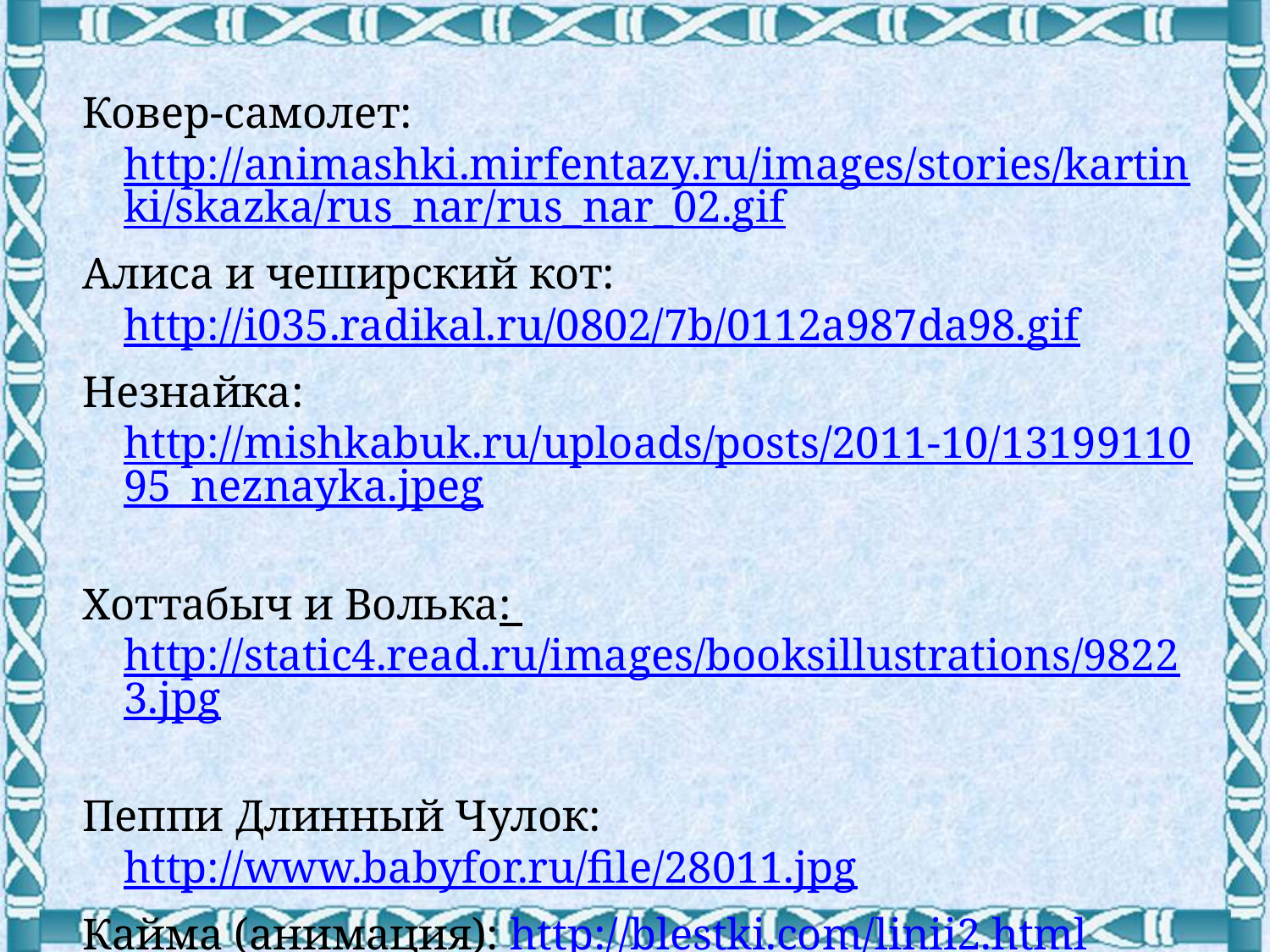

Ковер-самолет: http://animashki.mirfentazy.ru/images/stories/kartinki/skazka/rus_nar/rus_nar_02.gif
Алиса и чеширский кот: http://i035.radikal.ru/0802/7b/0112a987da98.gif
Незнайка: http://mishkabuk.ru/uploads/posts/2011-10/1319911095_neznayka.jpeg
Хоттабыч и Волька: http://static4.read.ru/images/booksillustrations/98223.jpg
Пеппи Длинный Чулок: http://www.babyfor.ru/file/28011.jpg
Кайма (анимация): http://blestki.com/linii2.html